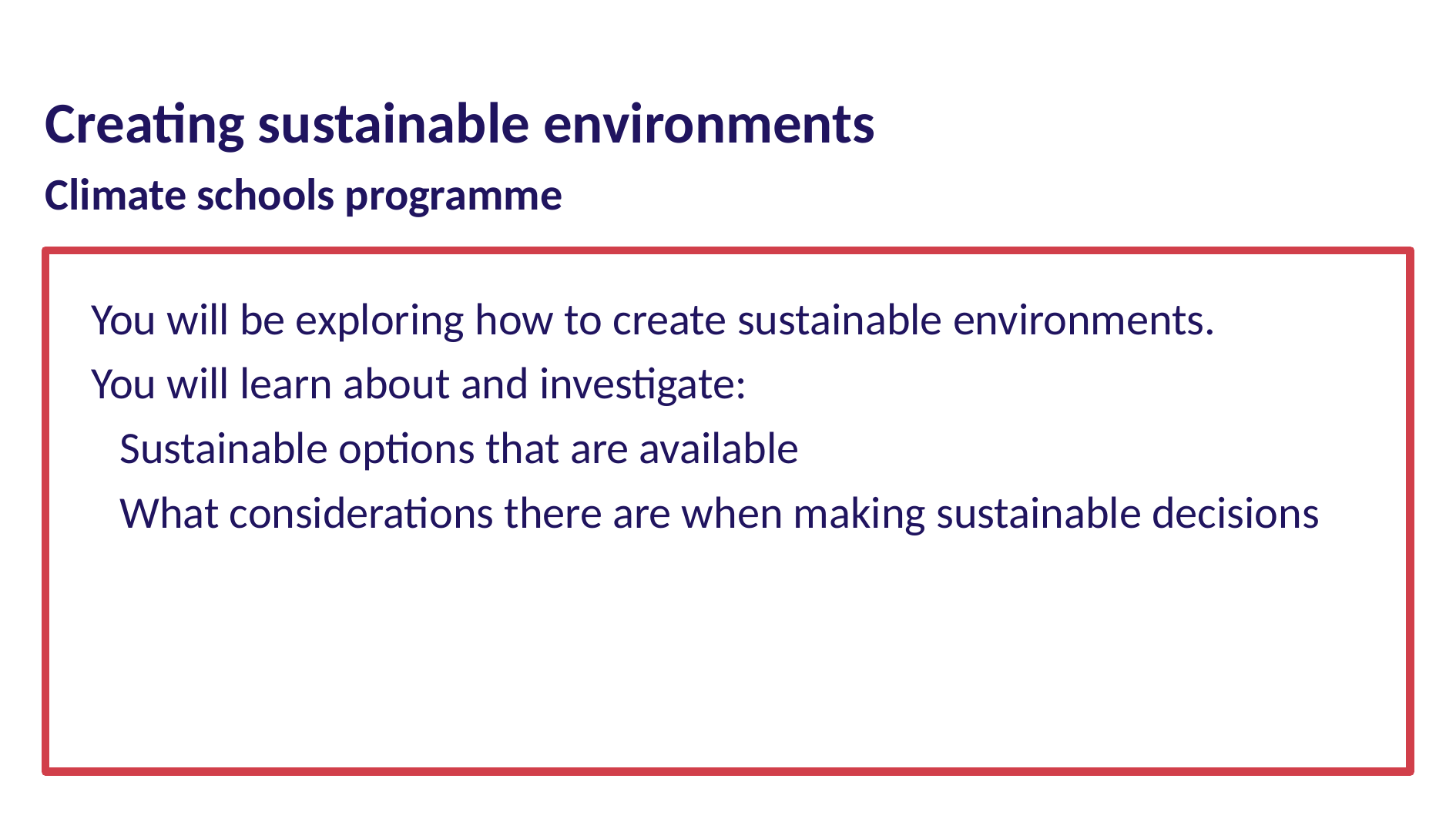

# Creating sustainable environments
Climate schools programme

You will be exploring how to create sustainable environments.
You will learn about and investigate:
Sustainable options that are available
What considerations there are when making sustainable decisions